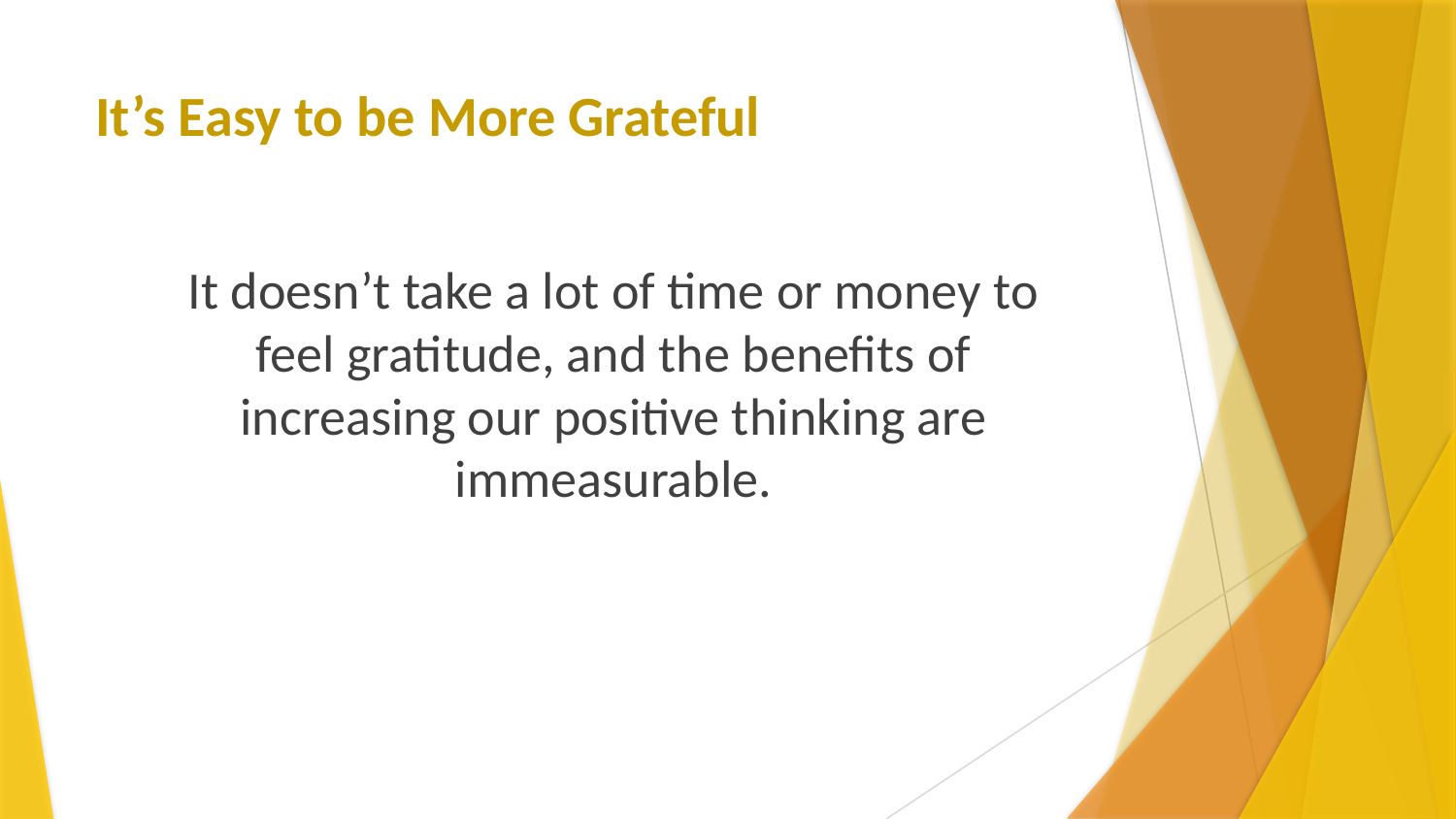

# It’s Easy to be More Grateful
It doesn’t take a lot of time or money to feel gratitude, and the benefits of increasing our positive thinking are immeasurable.